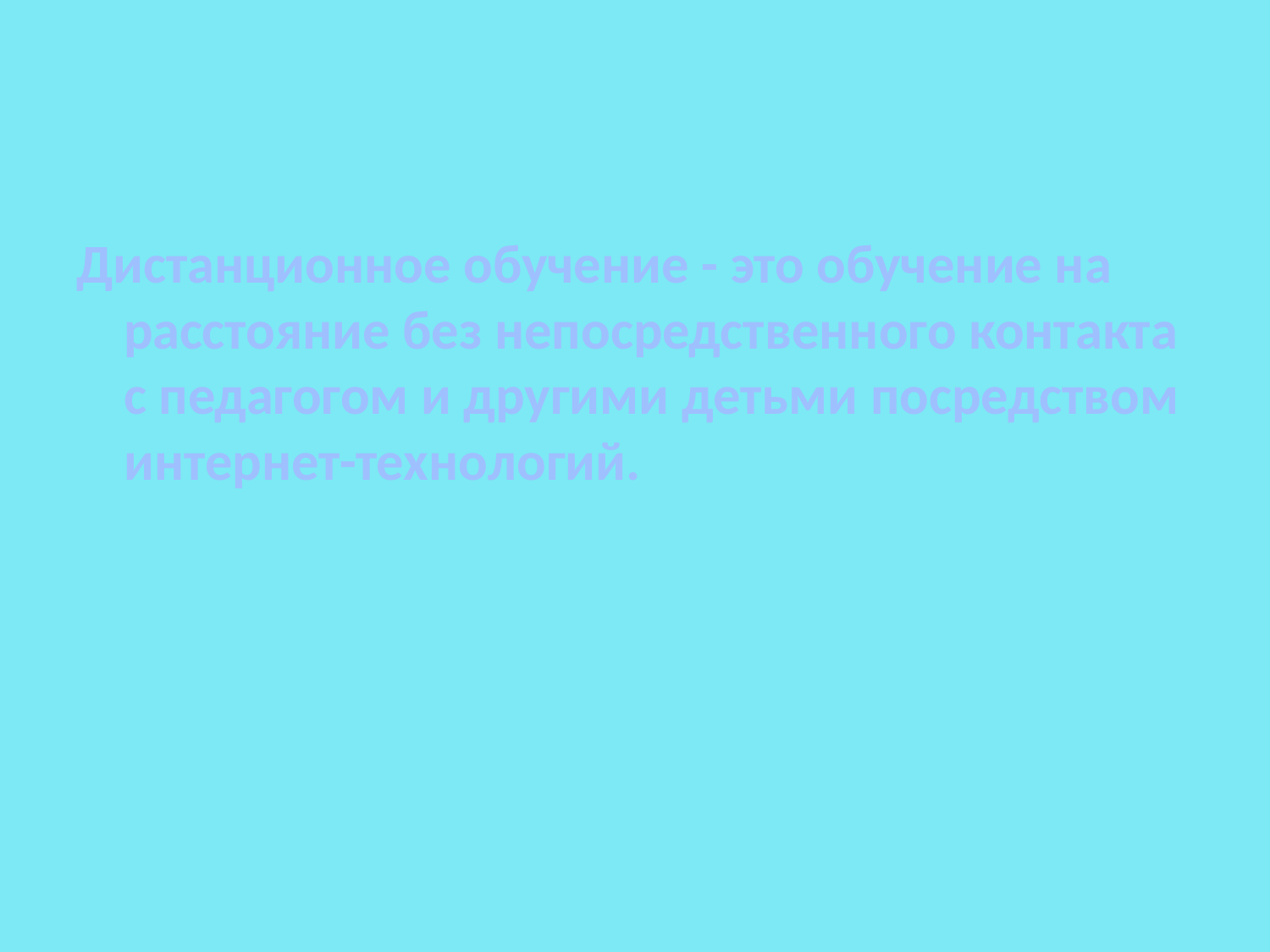

Дистанционное обучение - это обучение на расстояние без непосредственного контакта с педагогом и другими детьми посредством интернет-технологий.